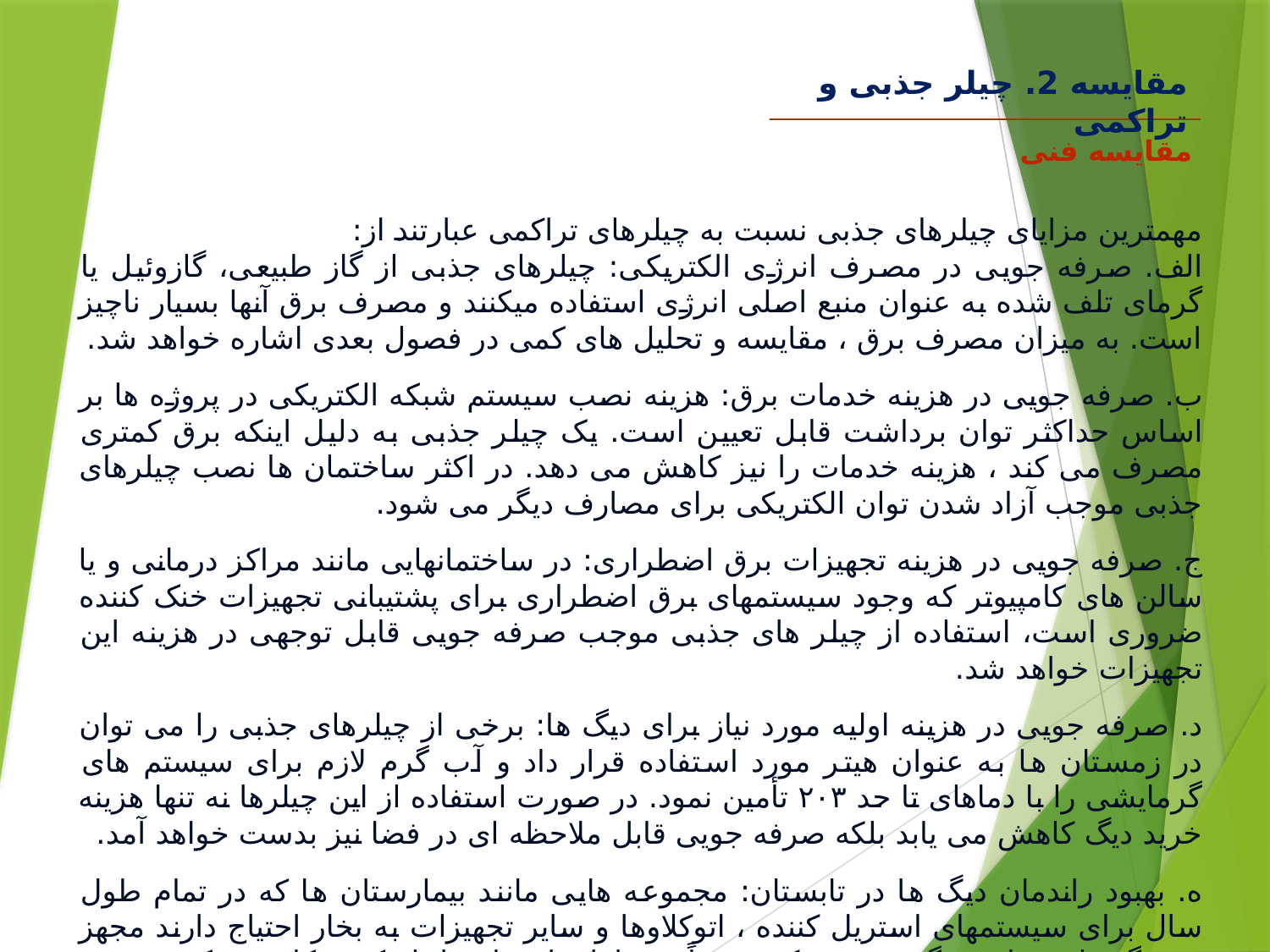

مقایسه 2. چیلر جذبی و تراکمی
مقایسه فنی
مهمترین مزایای چیلرهای جذبی نسبت به چیلرهای تراکمی عبارتند از:
الف. صرفه جویی در مصرف انرژی الکتریکی: چیلرهای جذبی از گاز طبیعی، گازوئیل یا گرمای تلف شده به عنوان منبع اصلی انرژی استفاده می‏کنند و مصرف برق آنها بسیار ناچیز است. به میزان مصرف برق ، مقایسه و تحلیل های کمی در فصول بعدی اشاره خواهد شد.

ب. صرفه جویی در هزینه خدمات برق: هزینه نصب سیستم شبکه الکتریکی در پروژه ها بر اساس حداکثر توان برداشت قابل تعیین است. یک چیلر جذبی به دلیل اینکه برق کمتری مصرف می کند ، هزینه خدمات را نیز کاهش می دهد. در اکثر ساختمان ها نصب چیلرهای جذبی موجب آزاد شدن توان الکتریکی برای مصارف دیگر می شود.

ج. صرفه جویی در هزینه تجهیزات برق اضطراری: در ساختمانهایی مانند مراکز درمانی و یا سالن های کامپیوتر که وجود سیستمهای برق اضطراری برای پشتیبانی تجهیزات خنک کننده ضروری است، استفاده از چیلر های جذبی موجب صرفه جویی قابل توجهی در هزینه این تجهیزات خواهد شد.

د. صرفه جویی در هزینه اولیه مورد نیاز برای دیگ ها: برخی از چیلرهای جذبی را می توان در زمستان ها به عنوان هیتر مورد استفاده قرار داد و آب گرم لازم برای سیستم های گرمایشی را با دماهای تا حد ۲۰۳ تأمین نمود. در صورت استفاده از این چیلرها نه تنها هزینه خرید دیگ کاهش می یابد بلکه صرفه جویی قابل ملاحظه ای در فضا نیز بدست خواهد آمد.

ه. بهبود راندمان دیگ ها در تابستان: مجموعه هایی مانند بیمارستان ها که در تمام طول سال برای سیستمهای استریل کننده ، اتوکلاوها و سایر تجهیزات به بخار احتیاج دارند مجهز به دیگ های بخار بزرگی هستند که عمدتاً در طول تابستان با بار کمی کار می کنند. نصب چیلرهای جذبی بخار در چنین مواردی موجب افزایش بار و مصرف بخار در تابستان ها شده و در نتیجه کارکرد دیگ ها و راندمان آنها بهبود قابل توجهی خواهد یافت.